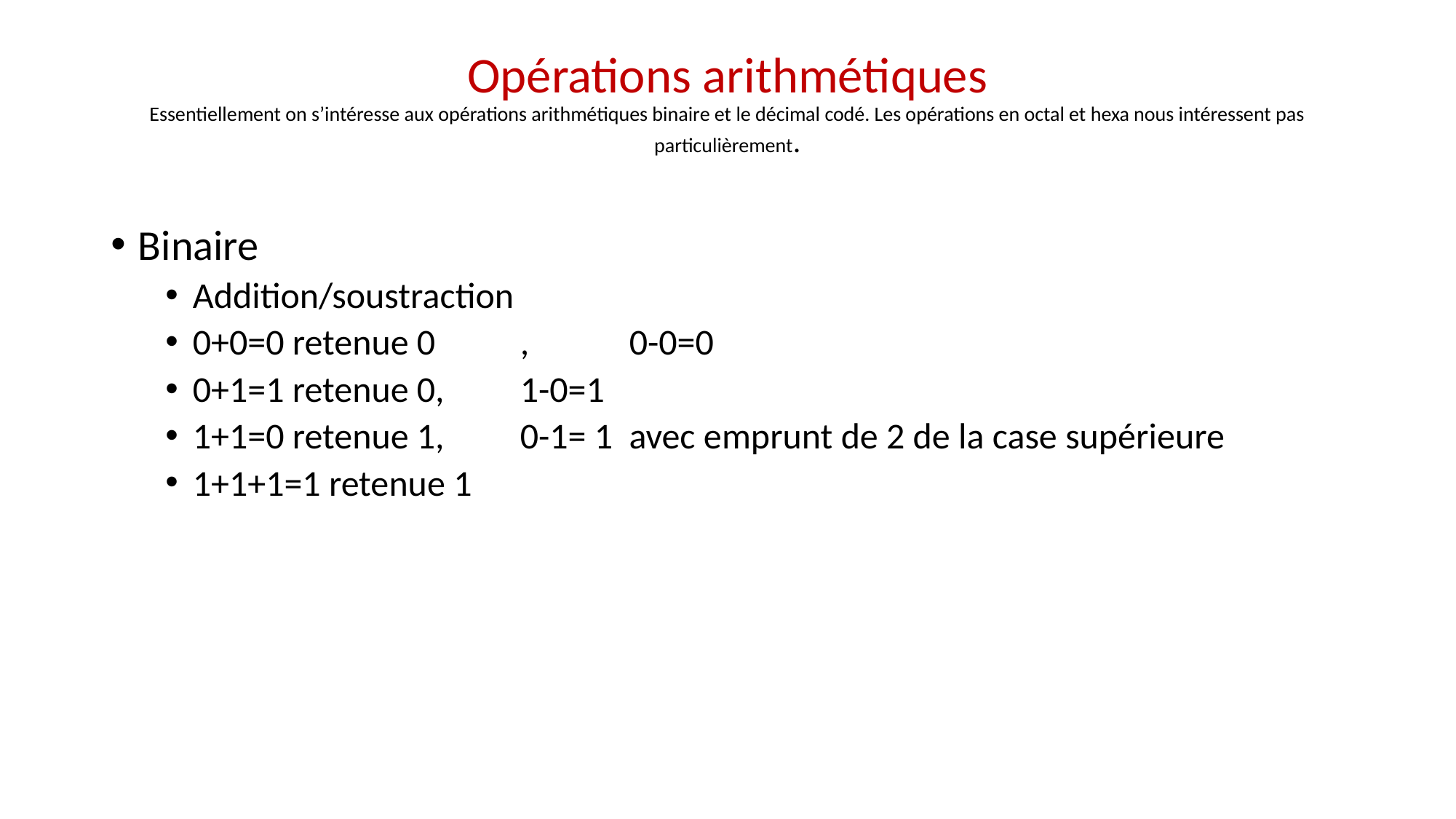

# Opérations arithmétiques Essentiellement on s’intéresse aux opérations arithmétiques binaire et le décimal codé. Les opérations en octal et hexa nous intéressent pas particulièrement.
Binaire
Addition/soustraction
0+0=0 retenue 0	,	0-0=0
0+1=1 retenue 0,	1-0=1
1+1=0 retenue 1,	0-1= 1  avec emprunt de 2 de la case supérieure
1+1+1=1 retenue 1